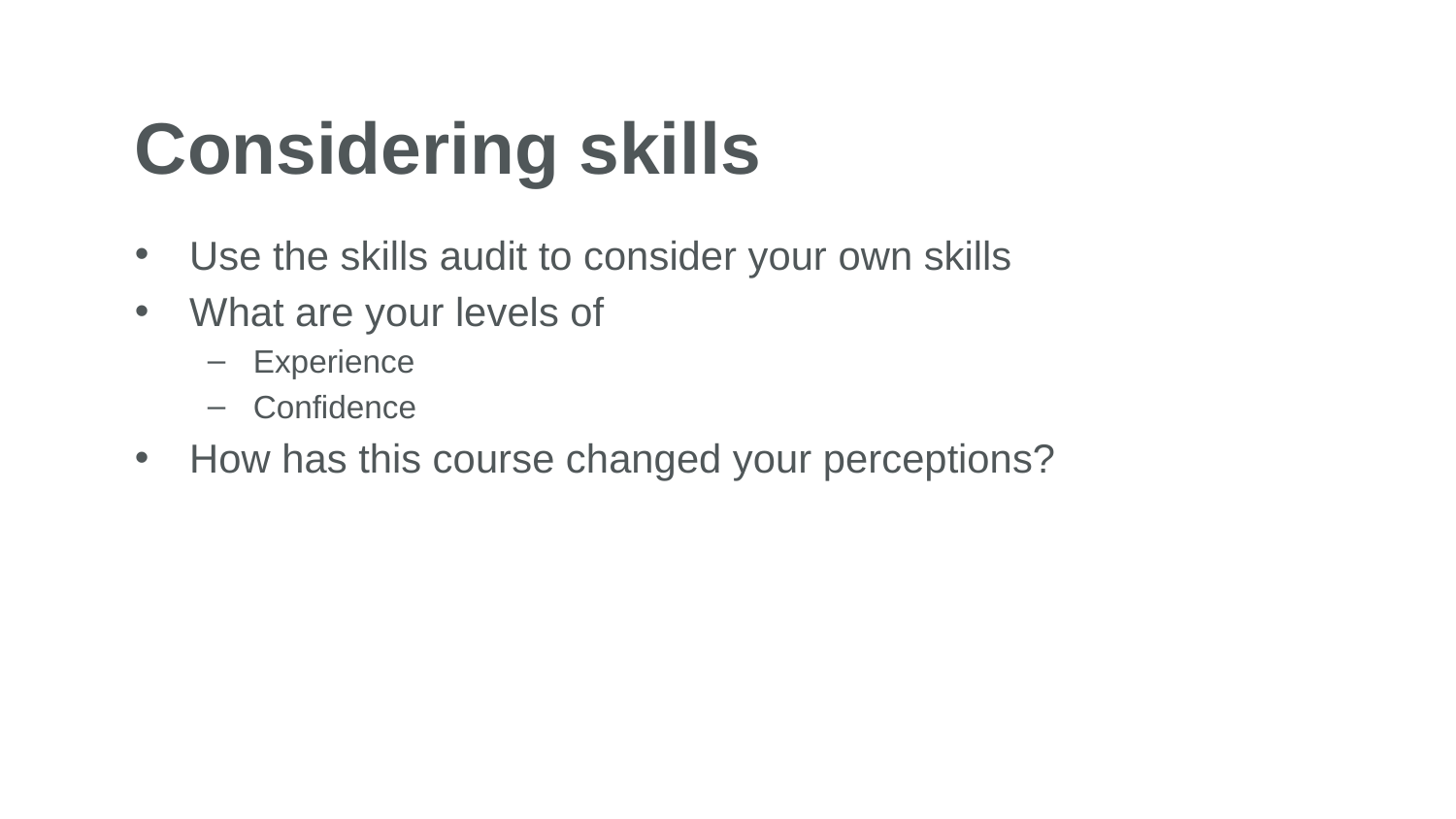

# Considering skills
Use the skills audit to consider your own skills
What are your levels of
Experience
Confidence
How has this course changed your perceptions?